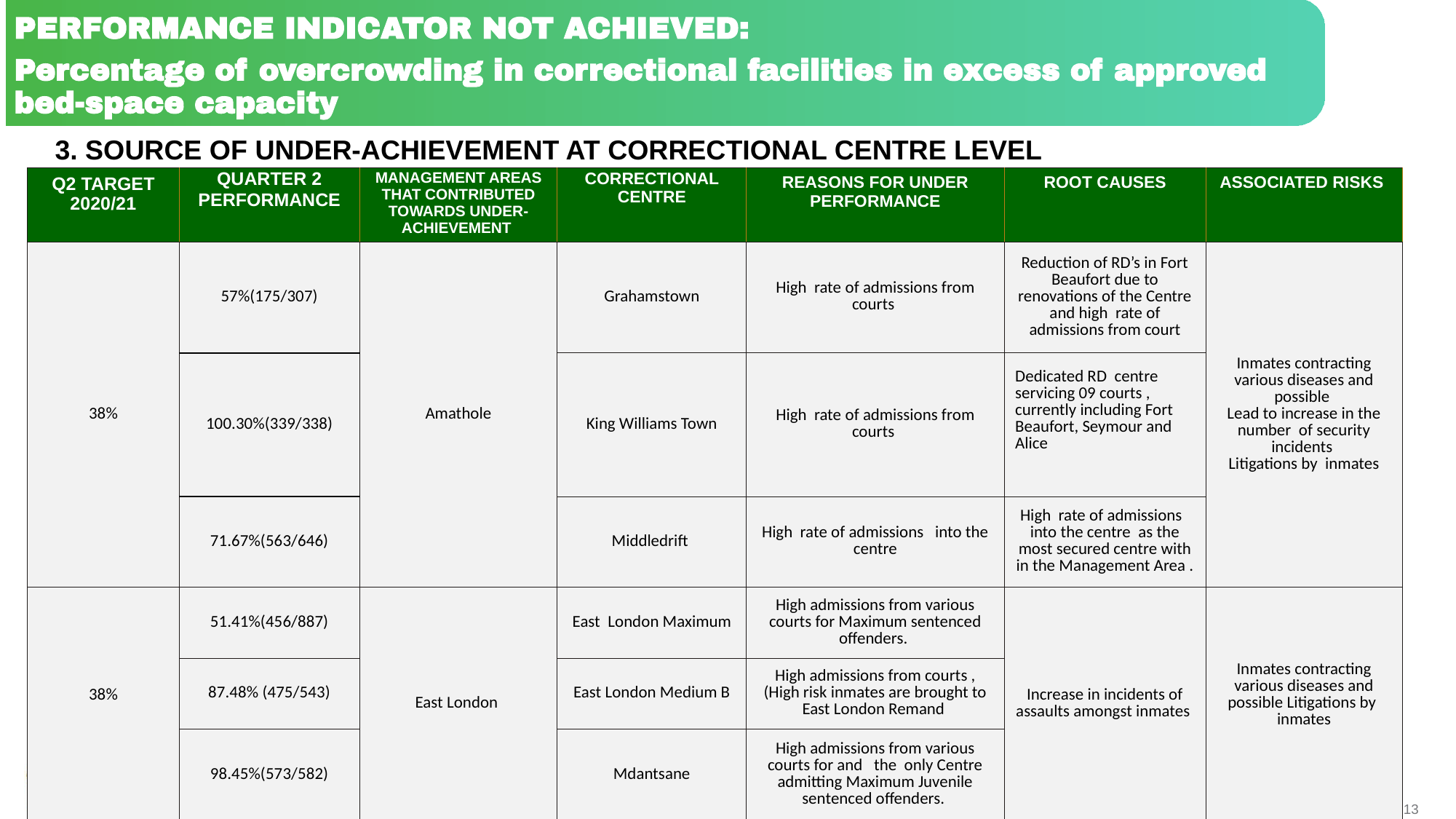

PERFORMANCE INDICATOR NOT ACHIEVED:
Percentage of overcrowding in correctional facilities in excess of approved  bed-space capacity
     3. SOURCE OF UNDER-ACHIEVEMENT AT CORRECTIONAL CENTRE LEVEL
| Q2 TARGET 2020/21 | QUARTER 2 PERFORMANCE | MANAGEMENT AREAS THAT CONTRIBUTED TOWARDS UNDER-ACHIEVEMENT | CORRECTIONAL CENTRE | REASONS FOR UNDER PERFORMANCE | ROOT CAUSES | ASSOCIATED RISKS |
| --- | --- | --- | --- | --- | --- | --- |
| 38% | 57%(175/307) | Amathole | Grahamstown | High rate of admissions from courts | Reduction of RD’s in Fort Beaufort due to renovations of the Centre and high rate of admissions from court | Inmates contracting various diseases and possible Lead to increase in the number of security incidents Litigations by inmates |
|  | 100.30%(339/338) |  | King Williams Town | High rate of admissions from courts | Dedicated RD centre servicing 09 courts , currently including Fort Beaufort, Seymour and Alice |  |
|  | 71.67%(563/646) |  | Middledrift | High rate of admissions into the centre | High rate of admissions into the centre as the most secured centre with in the Management Area . |  |
| 38% | 51.41%(456/887) | East London | East London Maximum | High admissions from various courts for Maximum sentenced offenders. | Increase in incidents of assaults amongst inmates | Inmates contracting various diseases and possible Litigations by inmates |
|  | 87.48% (475/543) |  | East London Medium B | High admissions from courts , (High risk inmates are brought to East London Remand |  |  |
|  | 98.45%(573/582) |  | Mdantsane | High admissions from various courts for and the only Centre admitting Maximum Juvenile sentenced offenders. |  |  |